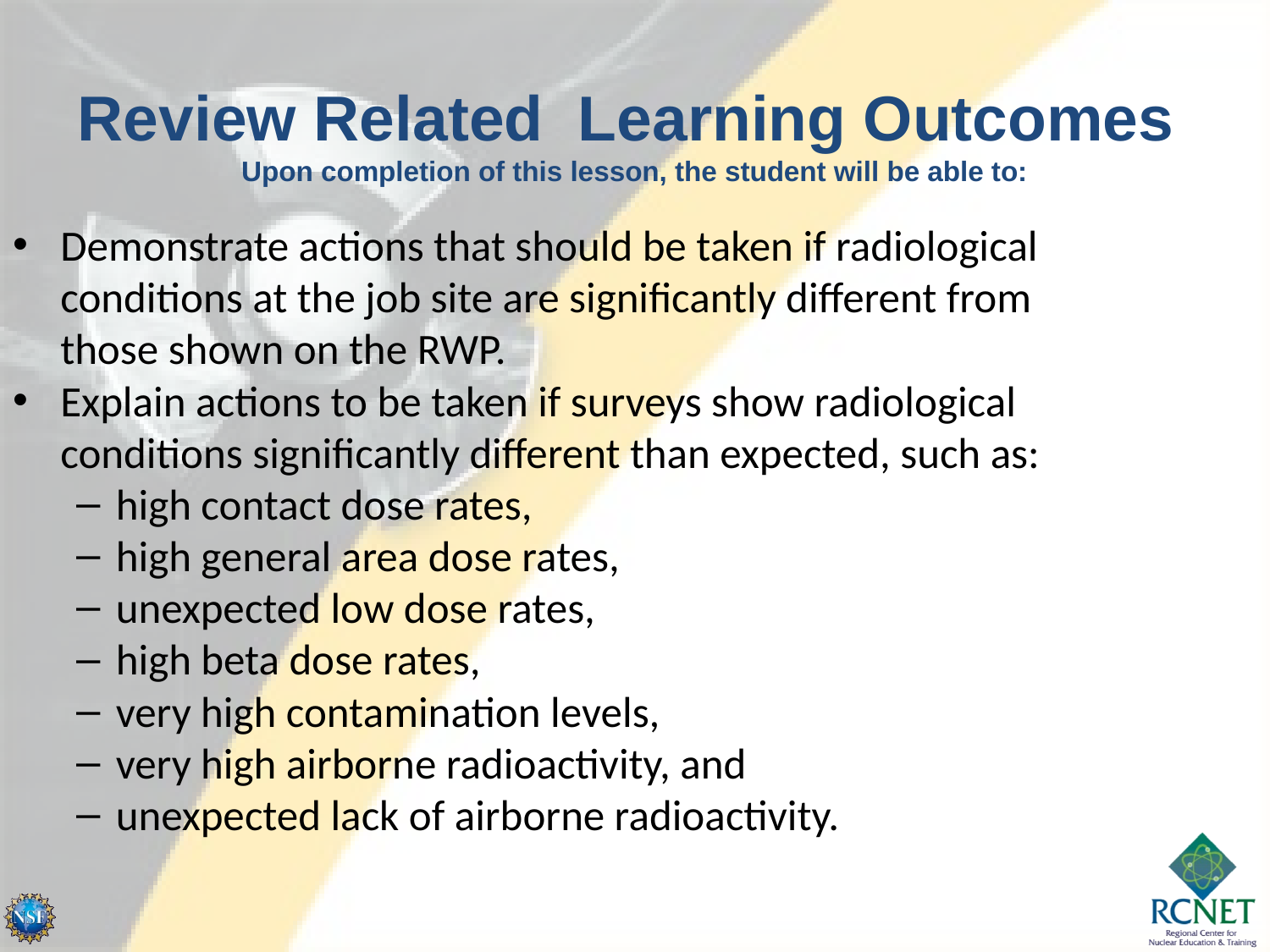

Review Related  Learning Outcomes
Upon completion of this lesson, the student will be able to:
Demonstrate actions that should be taken if radiological conditions at the job site are significantly different from those shown on the RWP.
Explain actions to be taken if surveys show radiological conditions significantly different than expected, such as:
high contact dose rates,
high general area dose rates,
unexpected low dose rates,
high beta dose rates,
very high contamination levels,
very high airborne radioactivity, and
unexpected lack of airborne radioactivity.